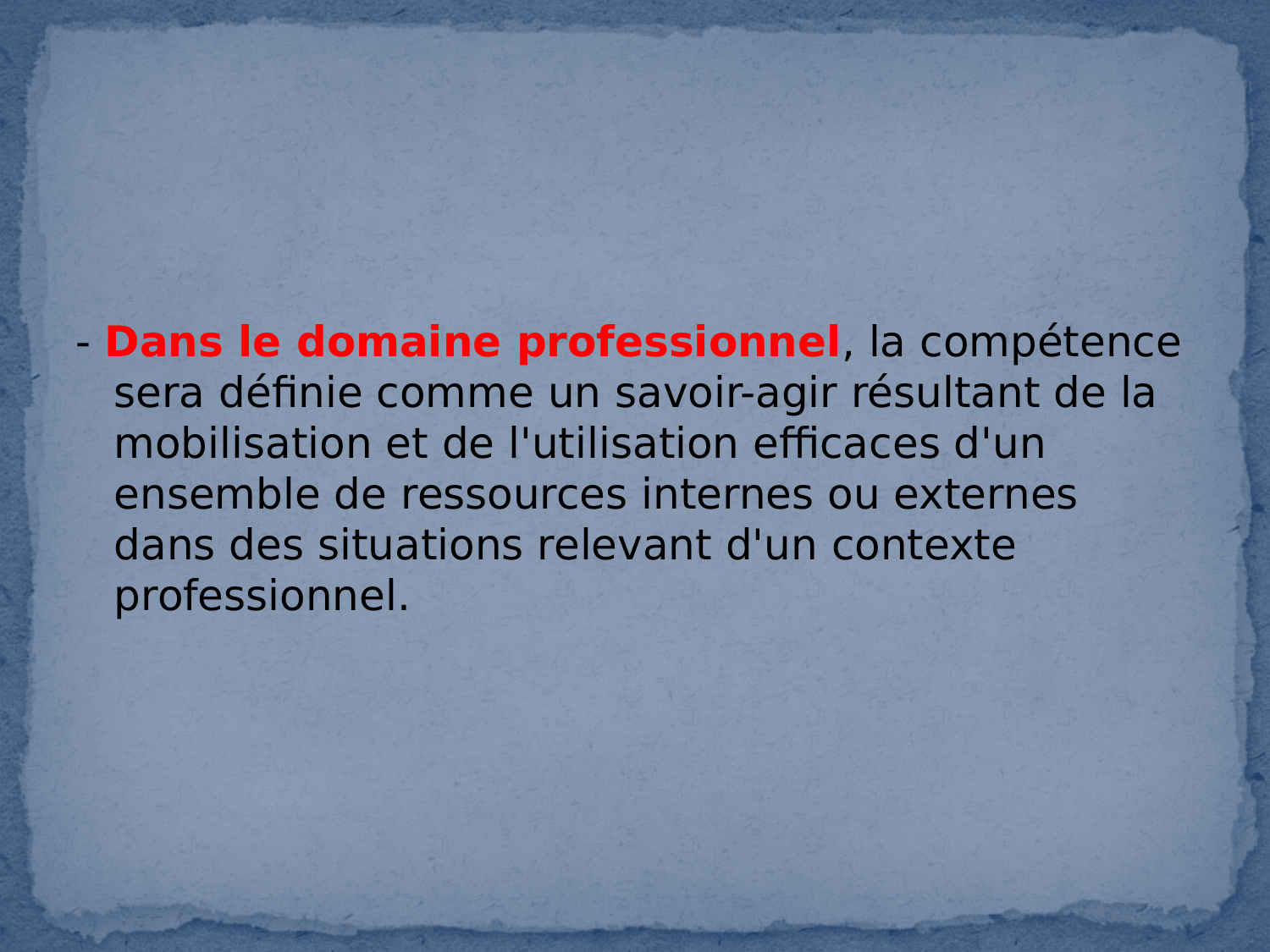

- Dans le domaine professionnel, la compétence sera définie comme un savoir-agir résultant de la mobilisation et de l'utilisation efficaces d'un ensemble de ressources internes ou externes dans des situations relevant d'un contexte professionnel.